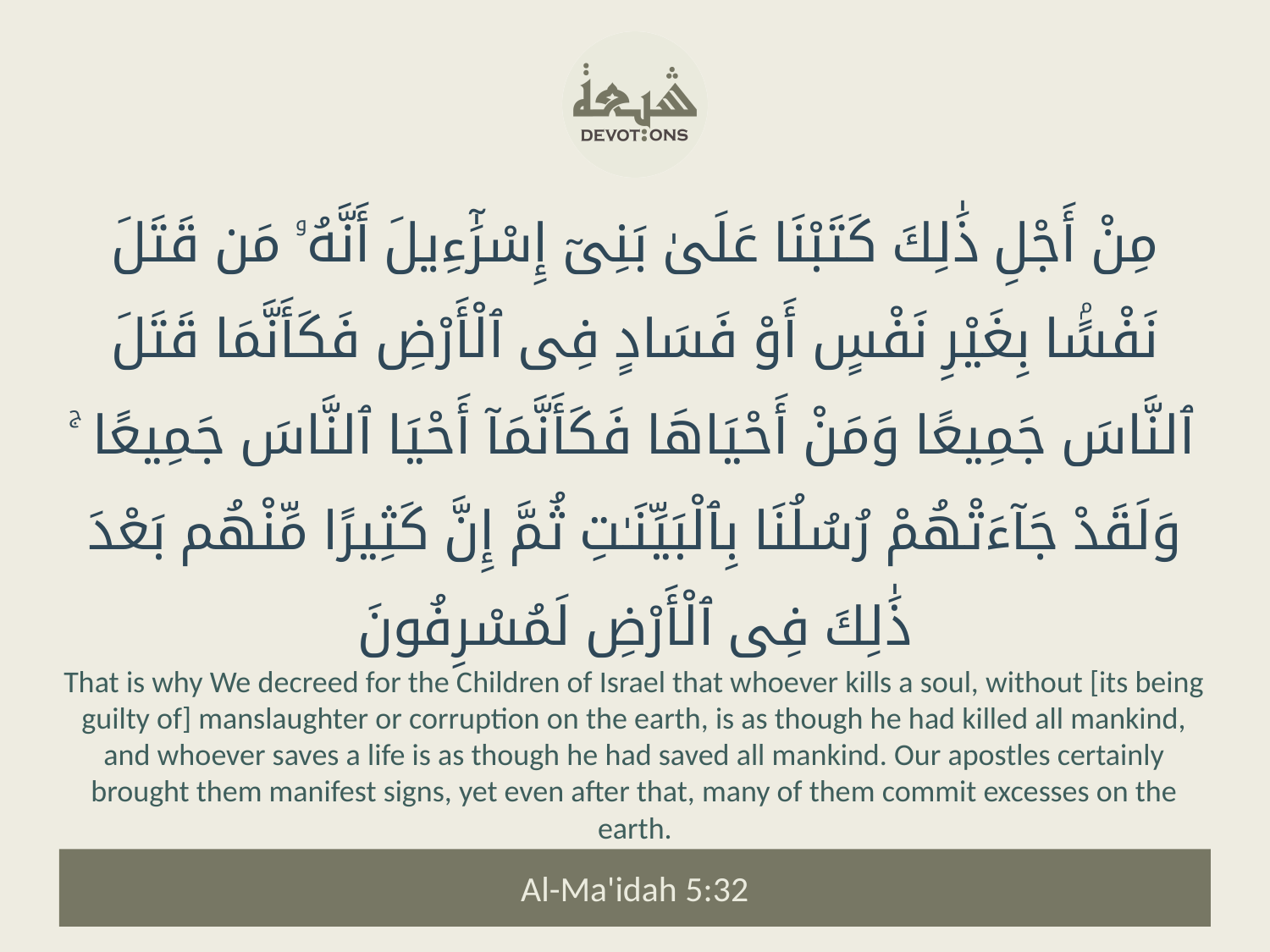

مِنْ أَجْلِ ذَٰلِكَ كَتَبْنَا عَلَىٰ بَنِىٓ إِسْرَٰٓءِيلَ أَنَّهُۥ مَن قَتَلَ نَفْسًۢا بِغَيْرِ نَفْسٍ أَوْ فَسَادٍ فِى ٱلْأَرْضِ فَكَأَنَّمَا قَتَلَ ٱلنَّاسَ جَمِيعًا وَمَنْ أَحْيَاهَا فَكَأَنَّمَآ أَحْيَا ٱلنَّاسَ جَمِيعًا ۚ وَلَقَدْ جَآءَتْهُمْ رُسُلُنَا بِٱلْبَيِّنَـٰتِ ثُمَّ إِنَّ كَثِيرًا مِّنْهُم بَعْدَ ذَٰلِكَ فِى ٱلْأَرْضِ لَمُسْرِفُونَ
That is why We decreed for the Children of Israel that whoever kills a soul, without [its being guilty of] manslaughter or corruption on the earth, is as though he had killed all mankind, and whoever saves a life is as though he had saved all mankind. Our apostles certainly brought them manifest signs, yet even after that, many of them commit excesses on the earth.
Al-Ma'idah 5:32